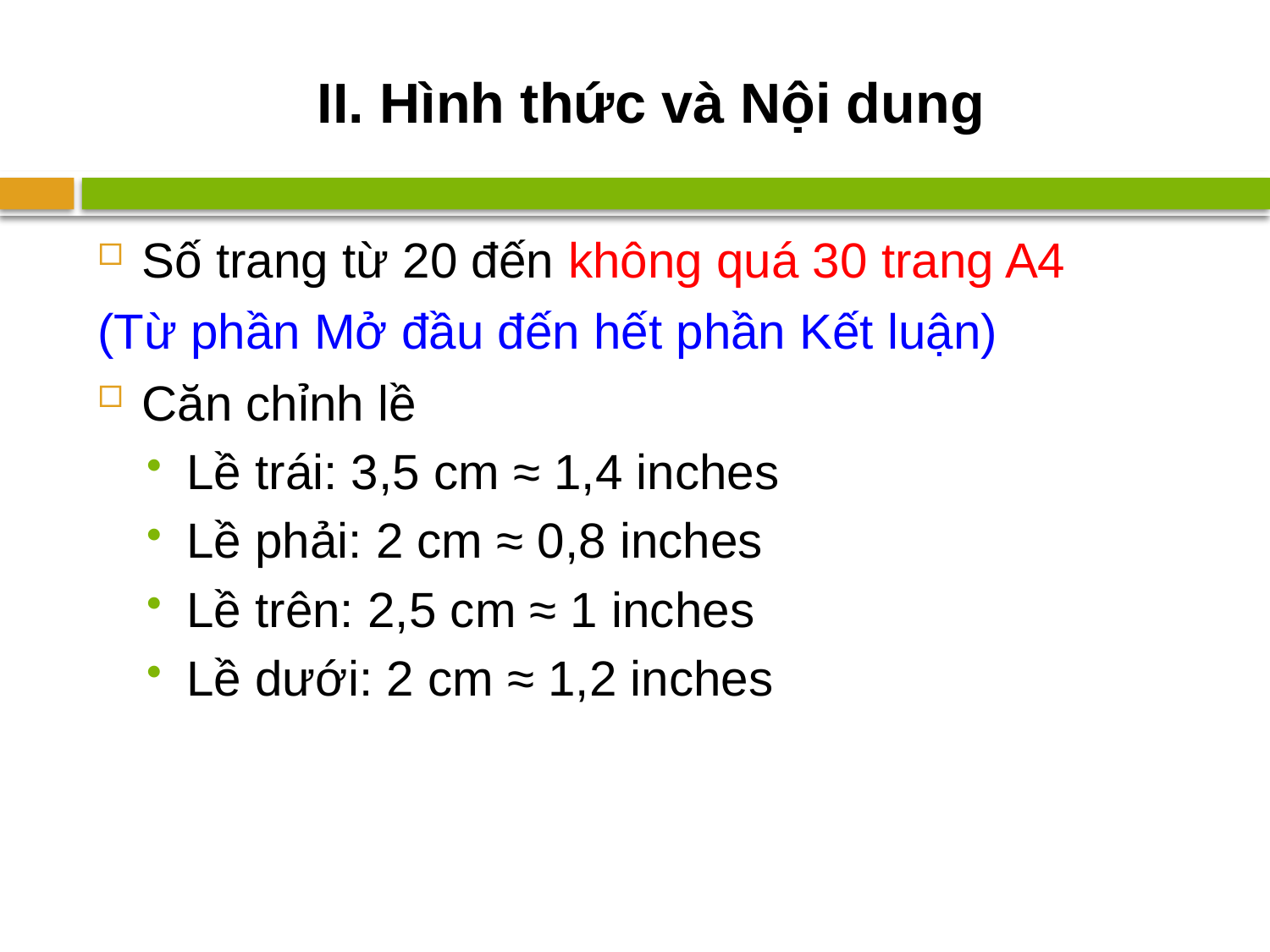

# II. Hình thức và Nội dung
Số trang từ 20 đến không quá 30 trang A4
(Từ phần Mở đầu đến hết phần Kết luận)
Căn chỉnh lề
Lề trái: 3,5 cm ≈ 1,4 inches
Lề phải: 2 cm ≈ 0,8 inches
Lề trên: 2,5 cm ≈ 1 inches
Lề dưới: 2 cm ≈ 1,2 inches